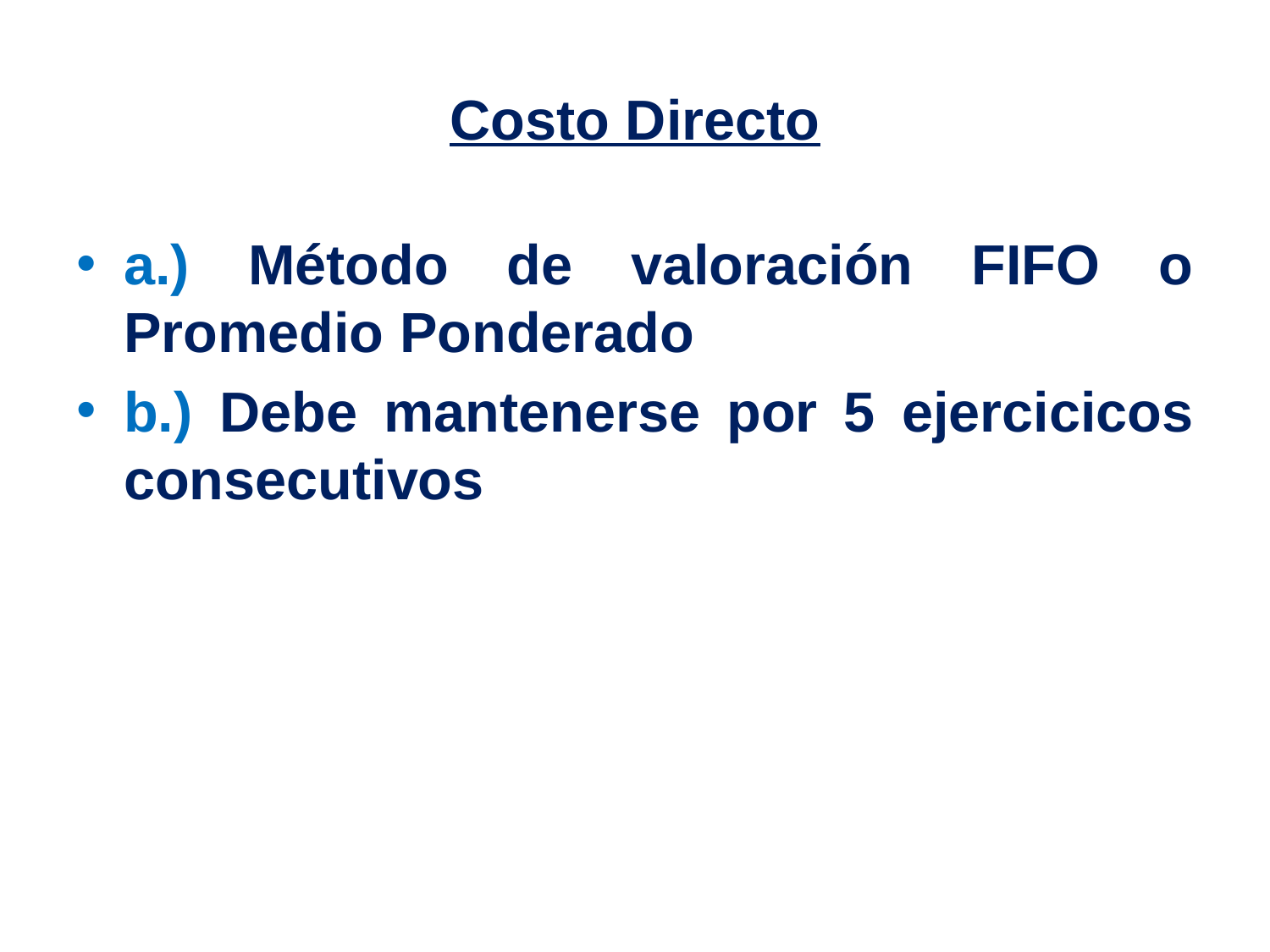

# Costo Directo
a.) Método de valoración FIFO o Promedio Ponderado
b.) Debe mantenerse por 5 ejercicicos consecutivos